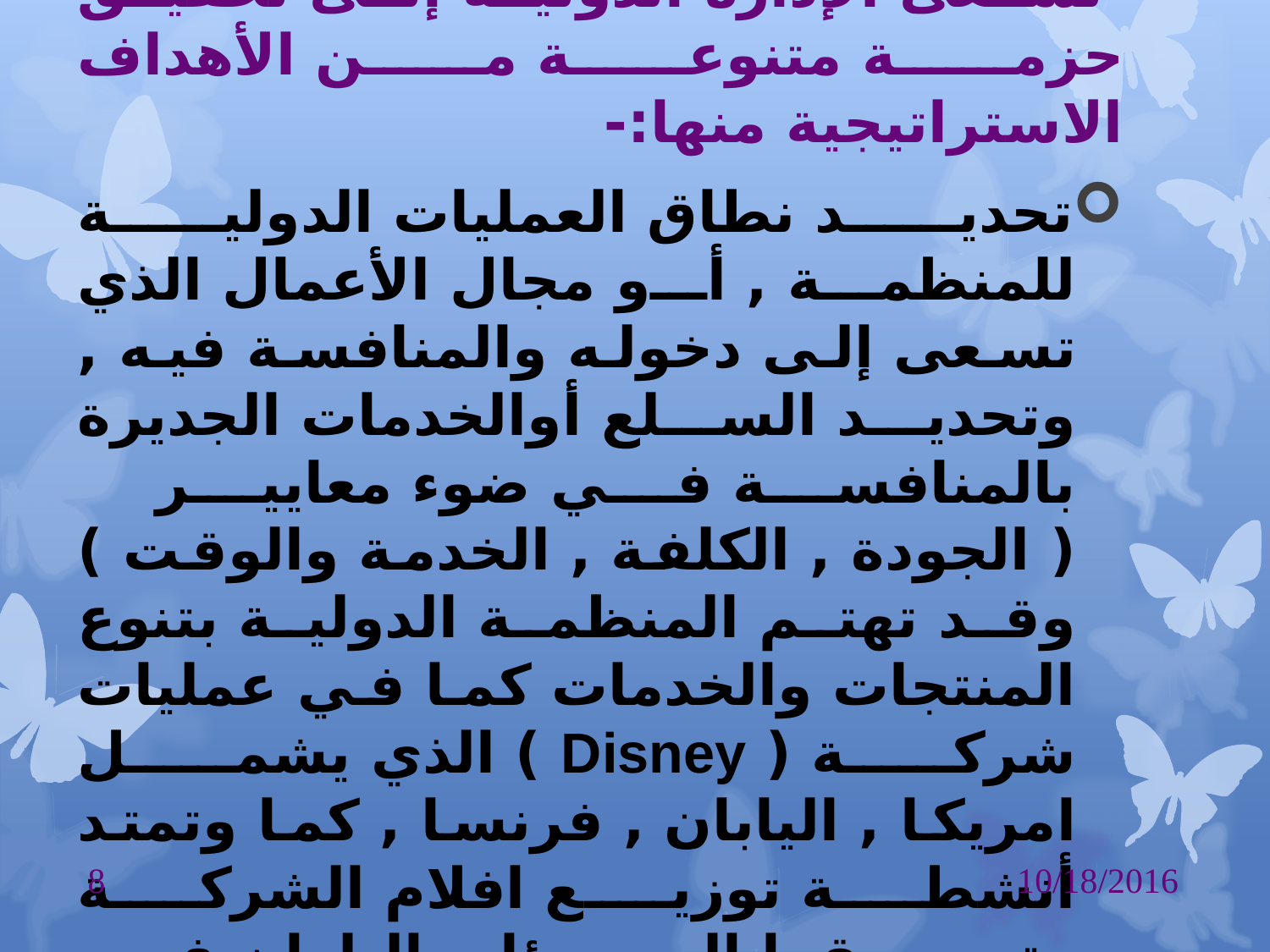

أهداف الإدارة الدولية
 تسعى الإدارة الدولية إلى تحقيق حزمة متنوعة من الأهداف الاستراتيجية منها:-
تحديد نطاق العمليات الدولية للمنظمة , أو مجال الأعمال الذي تسعى إلى دخوله والمنافسة فيه , وتحديد السلع أوالخدمات الجديرة بالمنافسة في ضوء معايير     ( الجودة , الكلفة , الخدمة والوقت ) وقد تهتم المنظمة الدولية بتنوع المنتجات والخدمات كما في عمليات شركة ( Disney ) الذي يشمل امريكا , اليابان , فرنسا , كما وتمتد أنشطة توزيع افلام الشركة وتسويقها إلى مئات البلدان في العالم .
8
10/18/2016